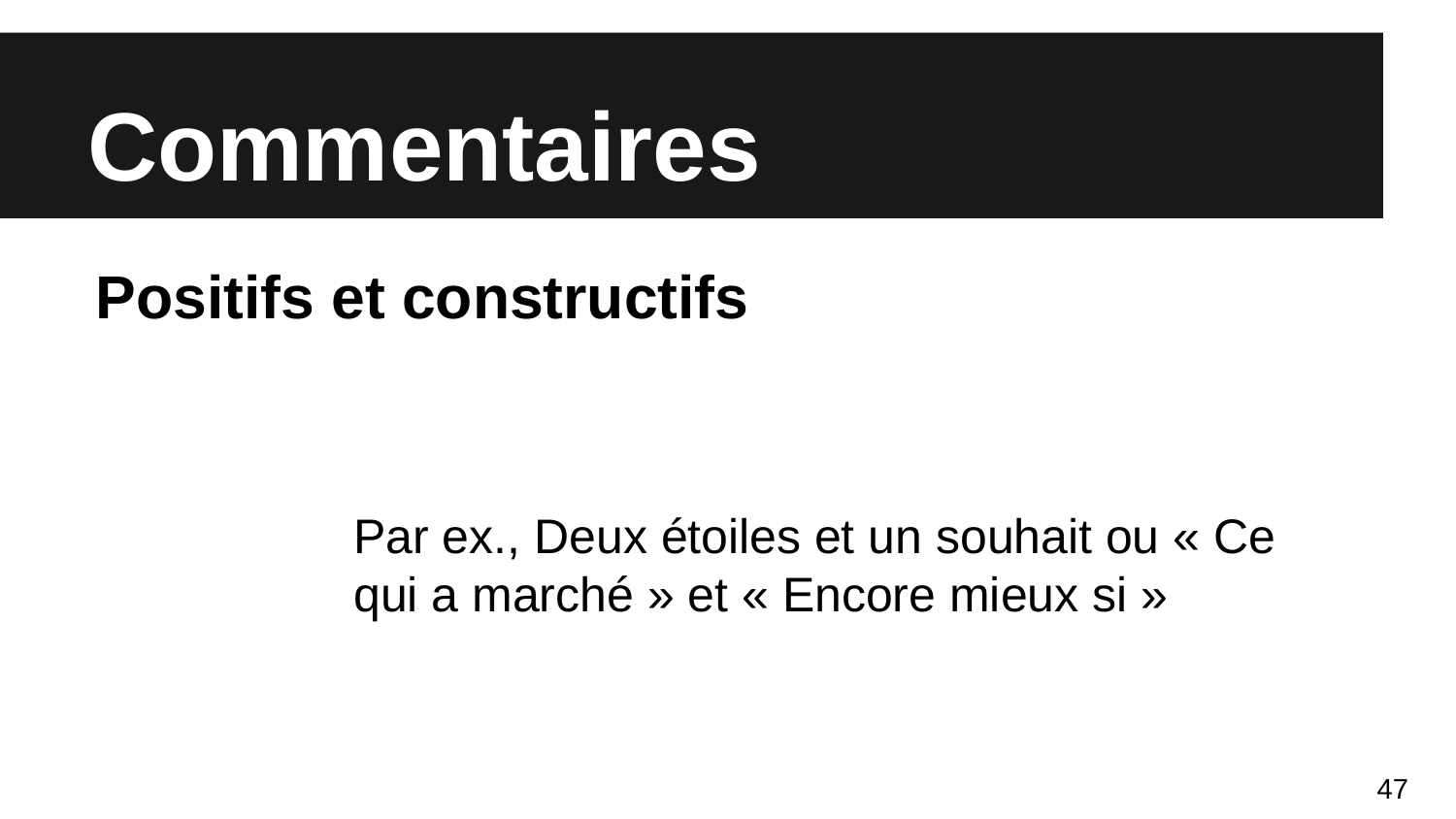

# Commentaires
Positifs et constructifs
Par ex., Deux étoiles et un souhait ou « Ce qui a marché » et « Encore mieux si »
47